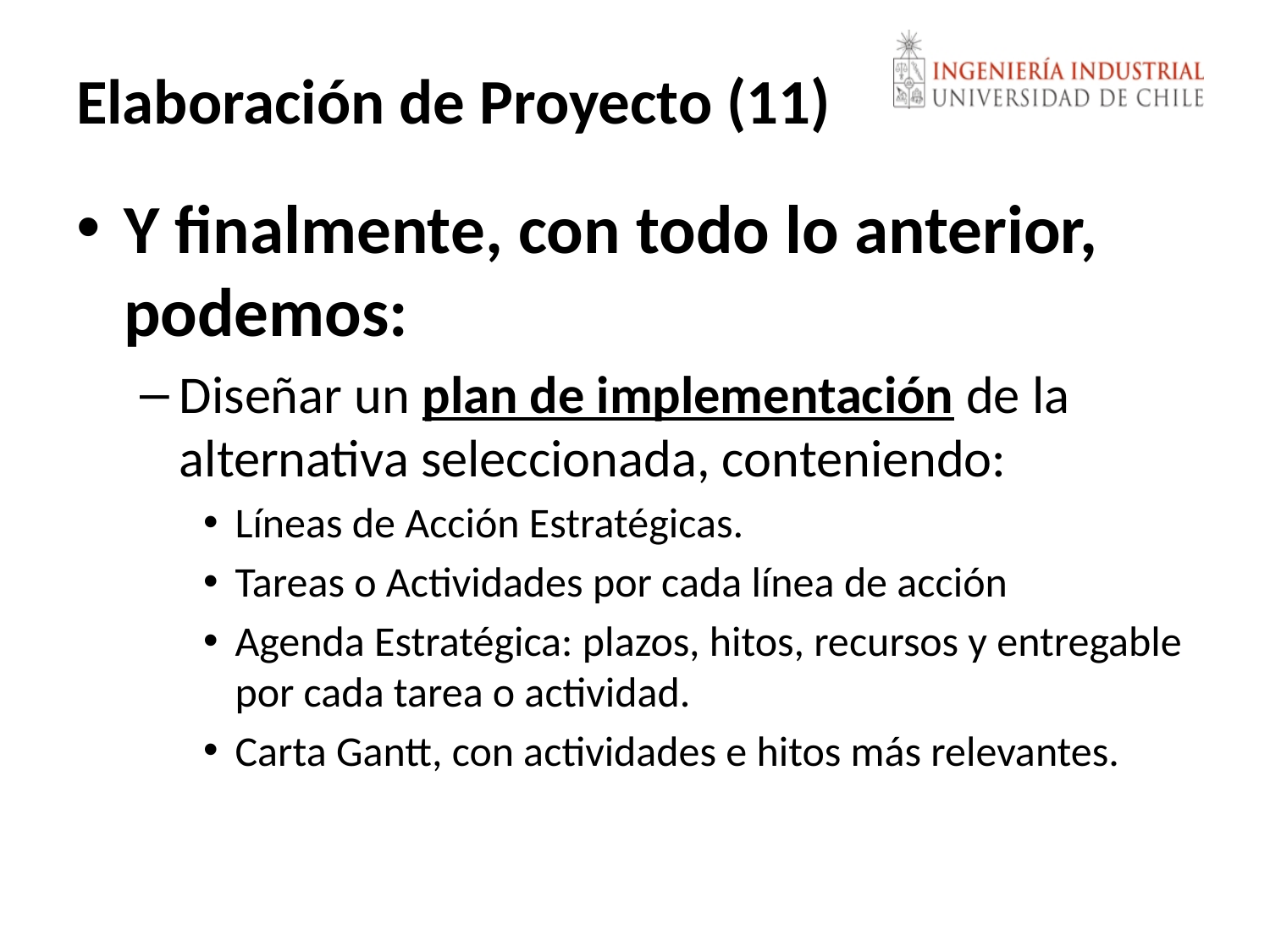

# Elaboración de Proyecto (11)
Y finalmente, con todo lo anterior, podemos:
Diseñar un plan de implementación de la alternativa seleccionada, conteniendo:
Líneas de Acción Estratégicas.
Tareas o Actividades por cada línea de acción
Agenda Estratégica: plazos, hitos, recursos y entregable por cada tarea o actividad.
Carta Gantt, con actividades e hitos más relevantes.